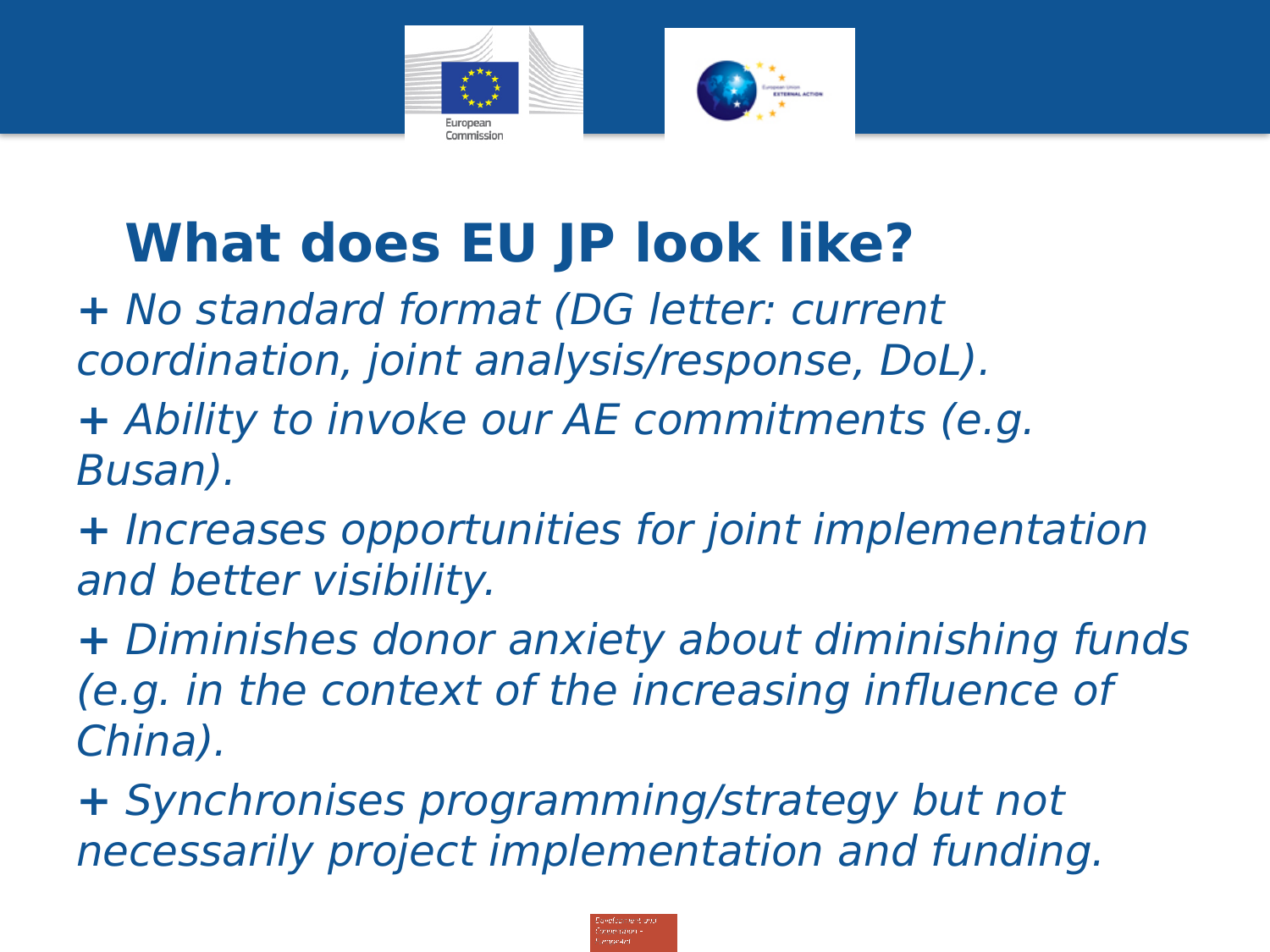

# What does EU JP look like?
+ No standard format (DG letter: current coordination, joint analysis/response, DoL).
+ Ability to invoke our AE commitments (e.g. Busan).
+ Increases opportunities for joint implementation and better visibility.
+ Diminishes donor anxiety about diminishing funds (e.g. in the context of the increasing influence of China).
+ Synchronises programming/strategy but not necessarily project implementation and funding.